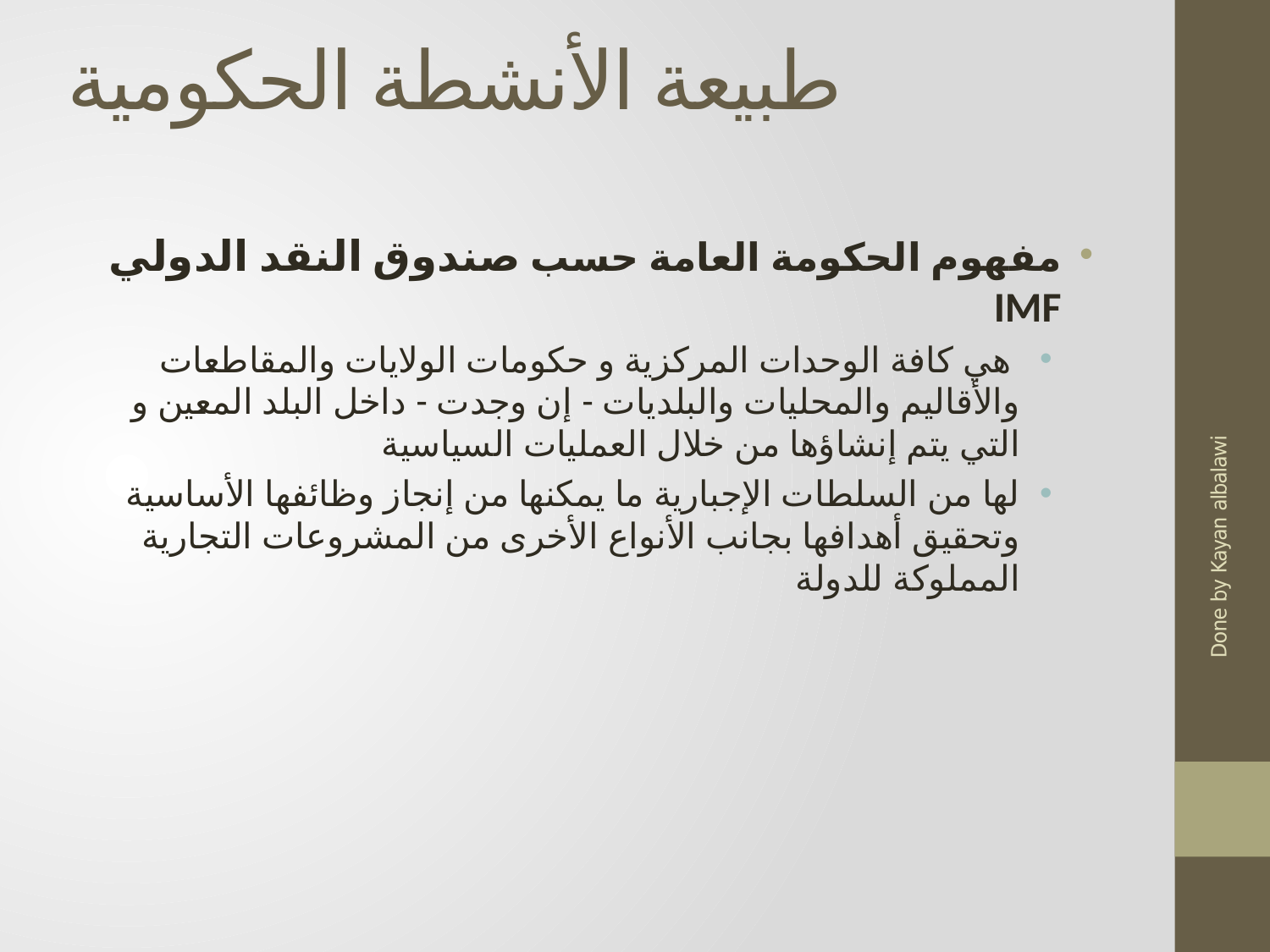

# طبيعة الأنشطة الحكومية
مفهوم الحكومة العامة حسب صندوق النقد الدولي IMF
 هي كافة الوحدات المركزية و حكومات الولايات والمقاطعات والأقاليم والمحليات والبلديات - إن وجدت - داخل البلد المعين و التي يتم إنشاؤها من خلال العمليات السياسية
لها من السلطات الإجبارية ما يمكنها من إنجاز وظائفها الأساسية وتحقيق أهدافها بجانب الأنواع الأخرى من المشروعات التجارية المملوكة للدولة

Done by Kayan albalawi